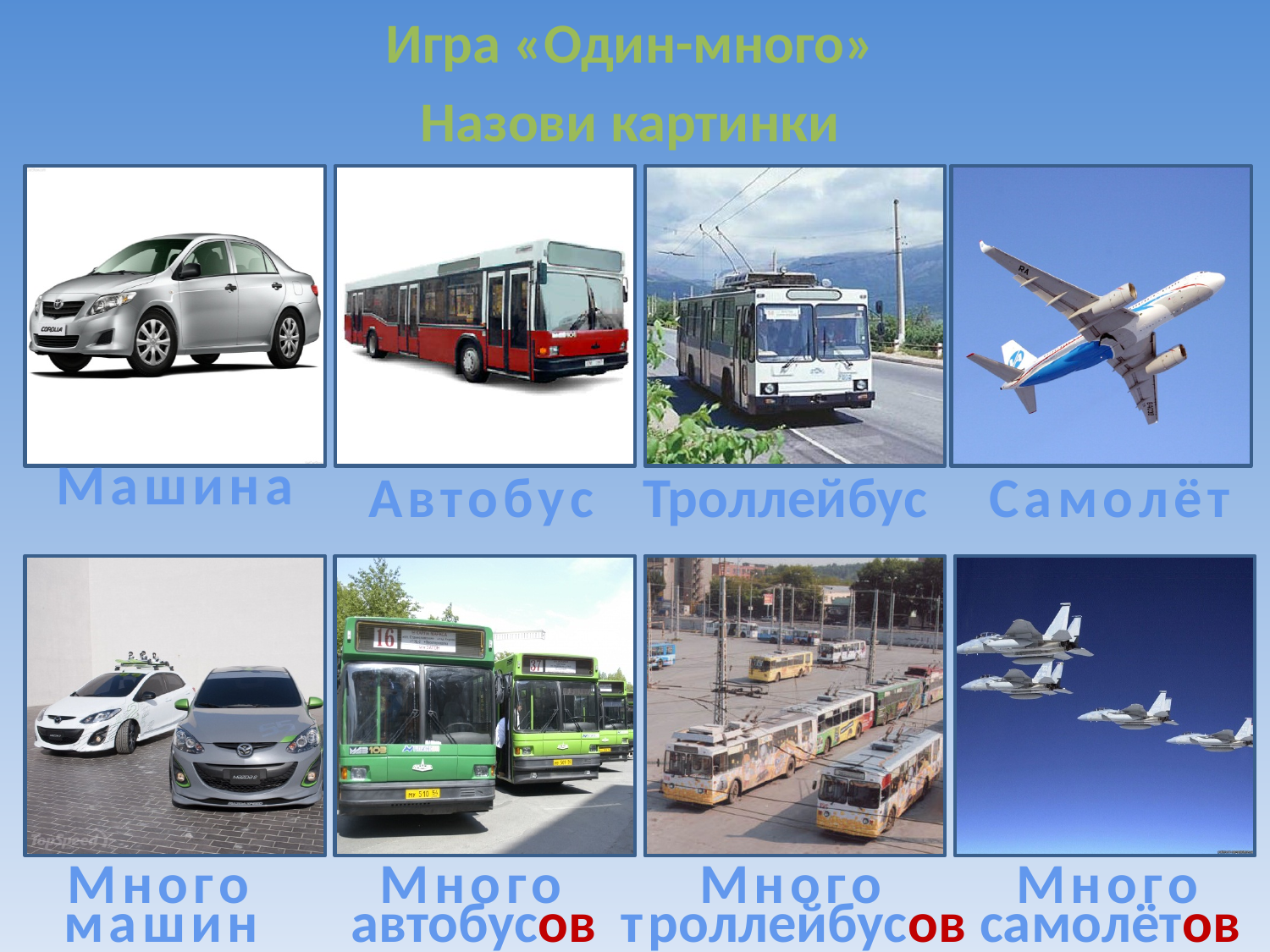

Игра «Один-много»
Назови картинки

Автобус
Троллейбус
Самолёт
Машина

Много машин
Много автобусов
Много троллейбусов
Много самолётов